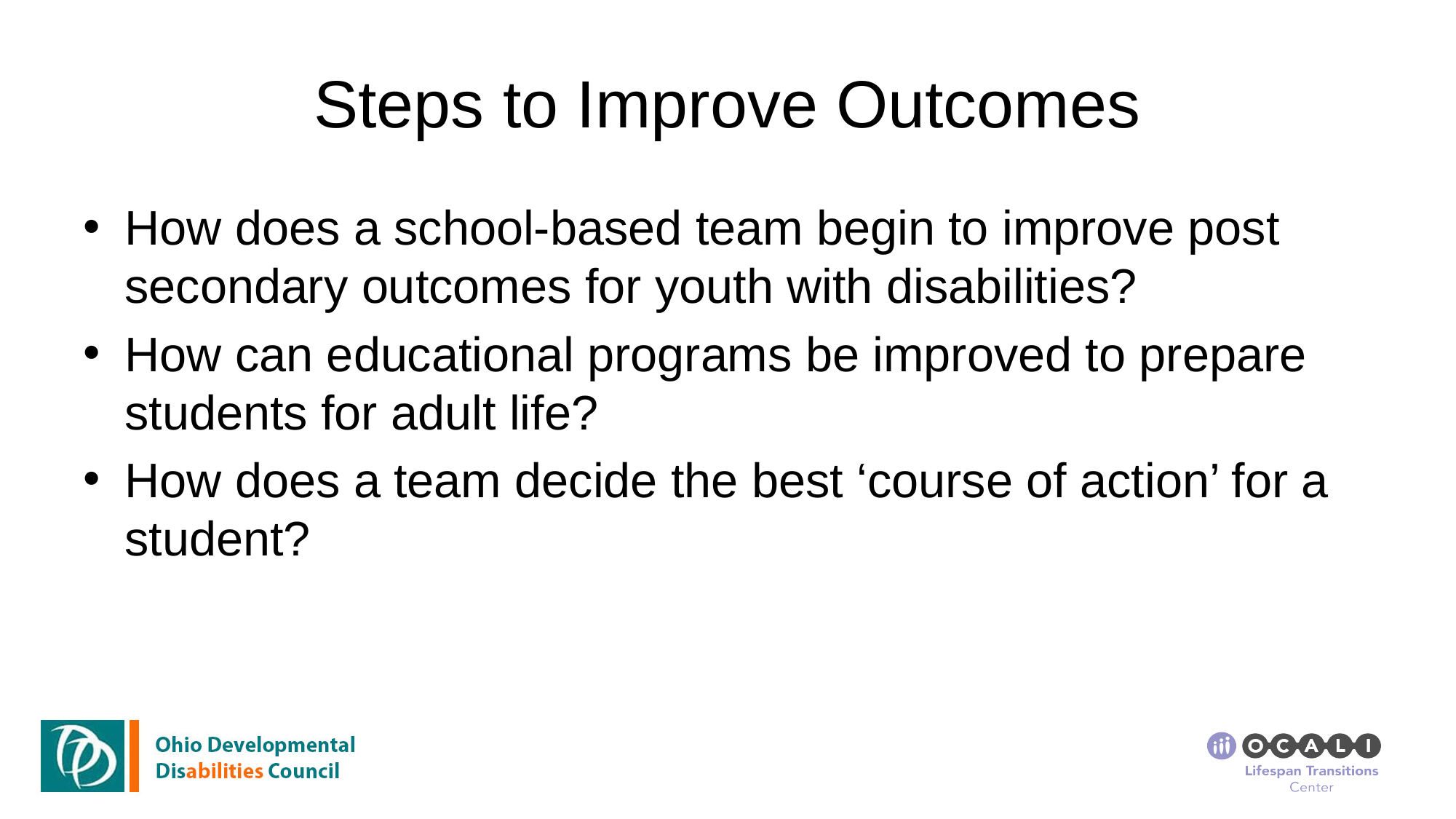

# Steps to Improve Outcomes
How does a school-based team begin to improve post secondary outcomes for youth with disabilities?
How can educational programs be improved to prepare students for adult life?
How does a team decide the best ‘course of action’ for a student?